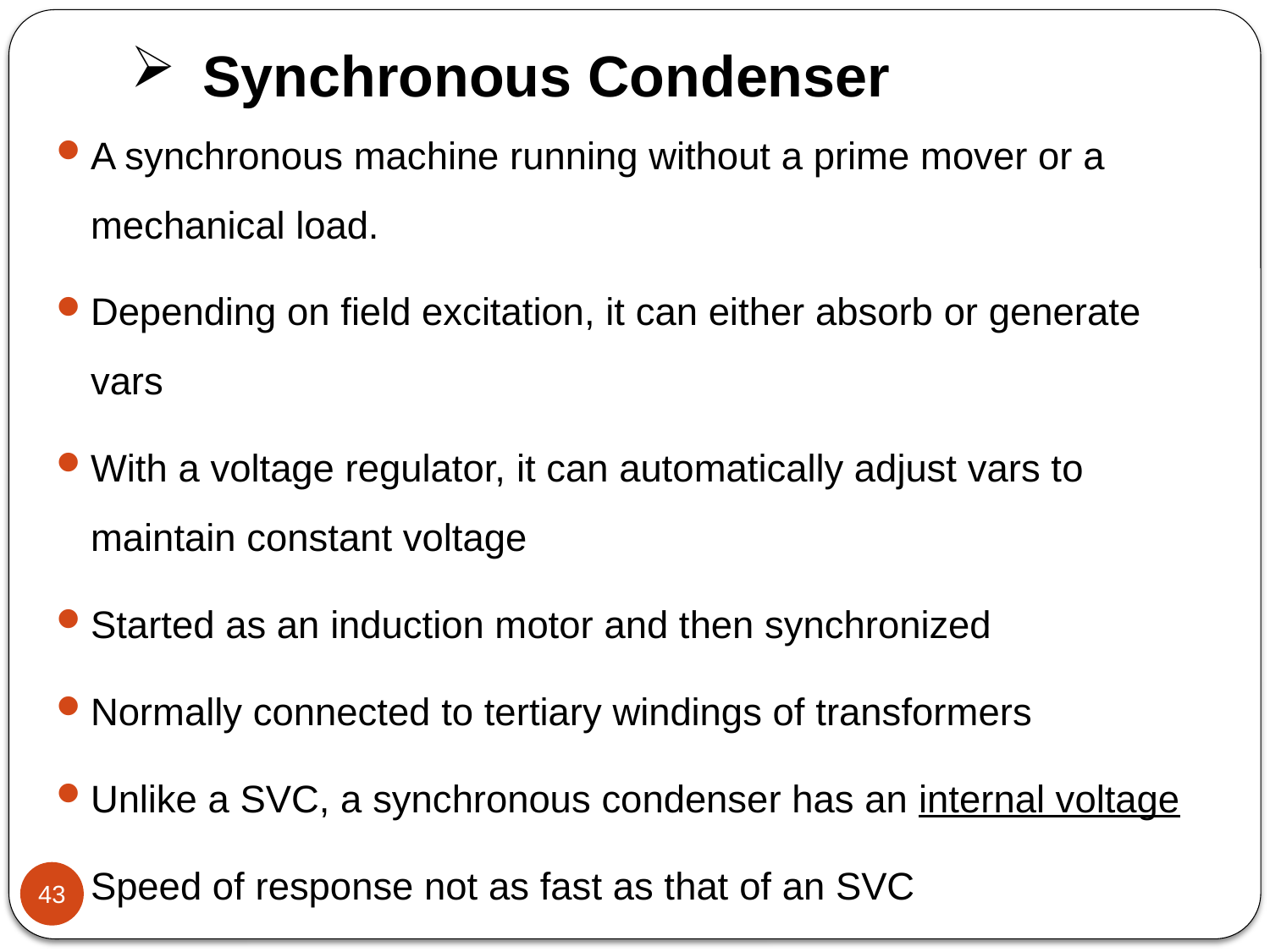

# Synchronous Condenser
A synchronous machine running without a prime mover or a mechanical load.
Depending on field excitation, it can either absorb or generate vars
With a voltage regulator, it can automatically adjust vars to maintain constant voltage
Started as an induction motor and then synchronized
Normally connected to tertiary windings of transformers
Unlike a SVC, a synchronous condenser has an internal voltage
Speed of response not as fast as that of an SVC
43